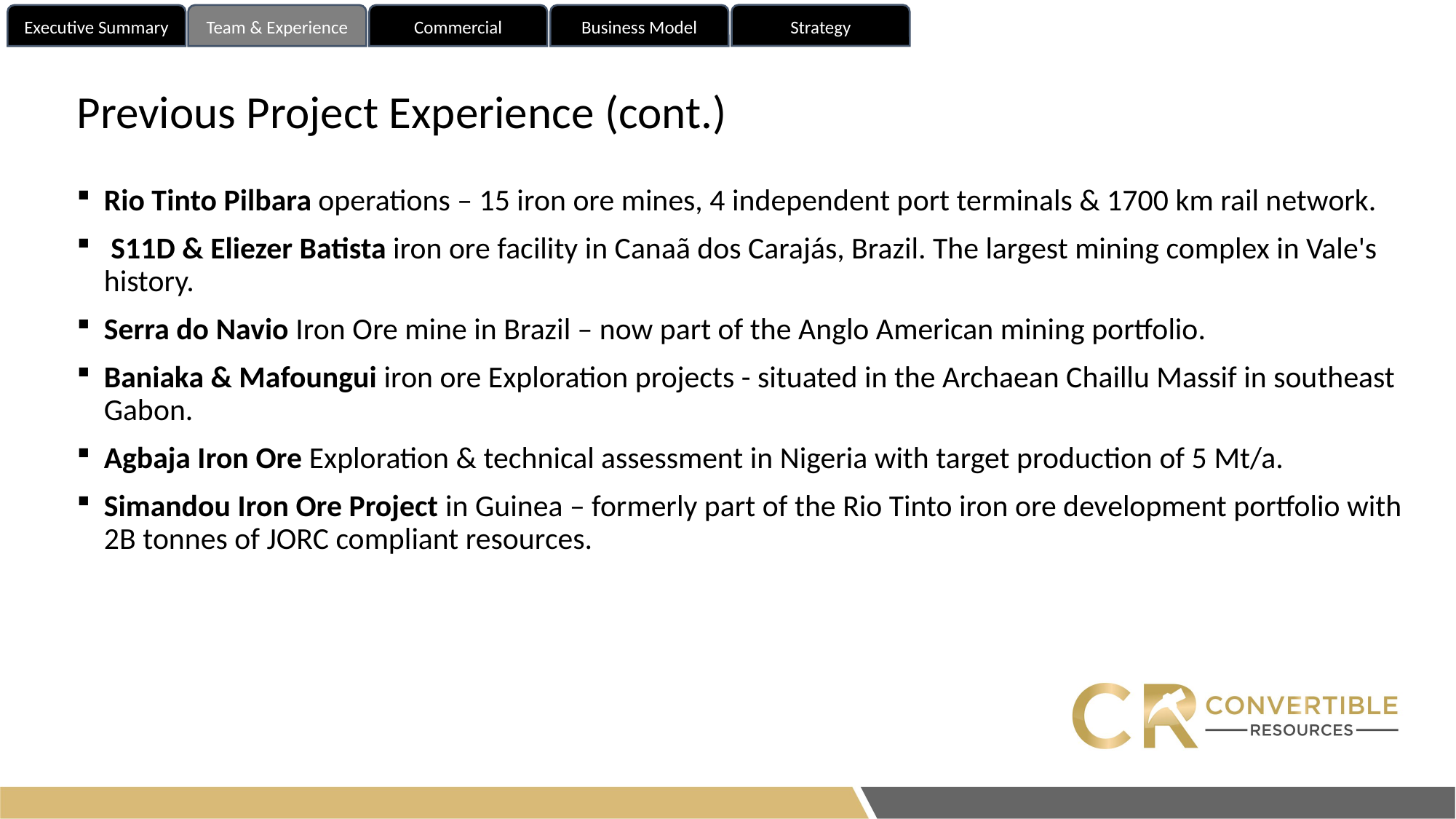

Strategy
Executive Summary
Team & Experience
Commercial
Business Model
# Previous Project Experience (cont.)
Rio Tinto Pilbara operations – 15 iron ore mines, 4 independent port terminals & 1700 km rail network.
 S11D & Eliezer Batista iron ore facility in Canaã dos Carajás, Brazil. The largest mining complex in Vale's history.
Serra do Navio Iron Ore mine in Brazil – now part of the Anglo American mining portfolio.
Baniaka & Mafoungui iron ore Exploration projects - situated in the Archaean Chaillu Massif in southeast Gabon.
Agbaja Iron Ore Exploration & technical assessment in Nigeria with target production of 5 Mt/a.
Simandou Iron Ore Project in Guinea – formerly part of the Rio Tinto iron ore development portfolio with 2B tonnes of JORC compliant resources.